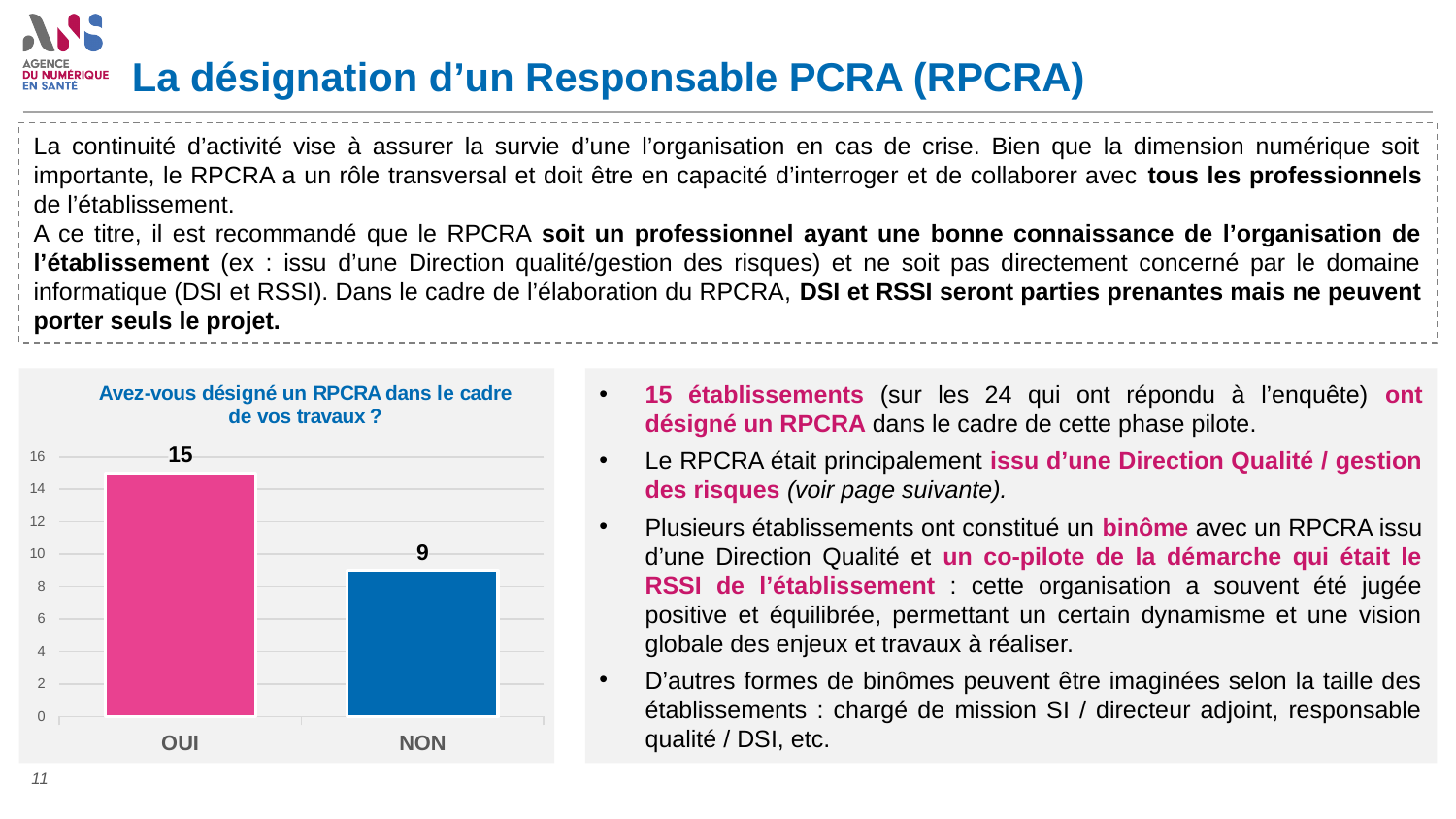

# La désignation d’un Responsable PCRA (RPCRA)
La continuité d’activité vise à assurer la survie d’une l’organisation en cas de crise. Bien que la dimension numérique soit importante, le RPCRA a un rôle transversal et doit être en capacité d’interroger et de collaborer avec tous les professionnels de l’établissement.
A ce titre, il est recommandé que le RPCRA soit un professionnel ayant une bonne connaissance de l’organisation de l’établissement (ex : issu d’une Direction qualité/gestion des risques) et ne soit pas directement concerné par le domaine informatique (DSI et RSSI). Dans le cadre de l’élaboration du RPCRA, DSI et RSSI seront parties prenantes mais ne peuvent porter seuls le projet.

### Chart: Avez-vous désigné un RPCRA dans le cadre de vos travaux ?

| Category | Etes-vous satisfait de l’appui méthodologique et technique apporté pour entamer et réaliser vos travaux autour du PCA-PRA ?  |
|---|---|
| OUI | 15.0 |
| NON | 9.0 |
15 établissements (sur les 24 qui ont répondu à l’enquête) ont désigné un RPCRA dans le cadre de cette phase pilote.
Le RPCRA était principalement issu d’une Direction Qualité / gestion des risques (voir page suivante).
Plusieurs établissements ont constitué un binôme avec un RPCRA issu d’une Direction Qualité et un co-pilote de la démarche qui était le RSSI de l’établissement : cette organisation a souvent été jugée positive et équilibrée, permettant un certain dynamisme et une vision globale des enjeux et travaux à réaliser.
D’autres formes de binômes peuvent être imaginées selon la taille des établissements : chargé de mission SI / directeur adjoint, responsable qualité / DSI, etc.
11